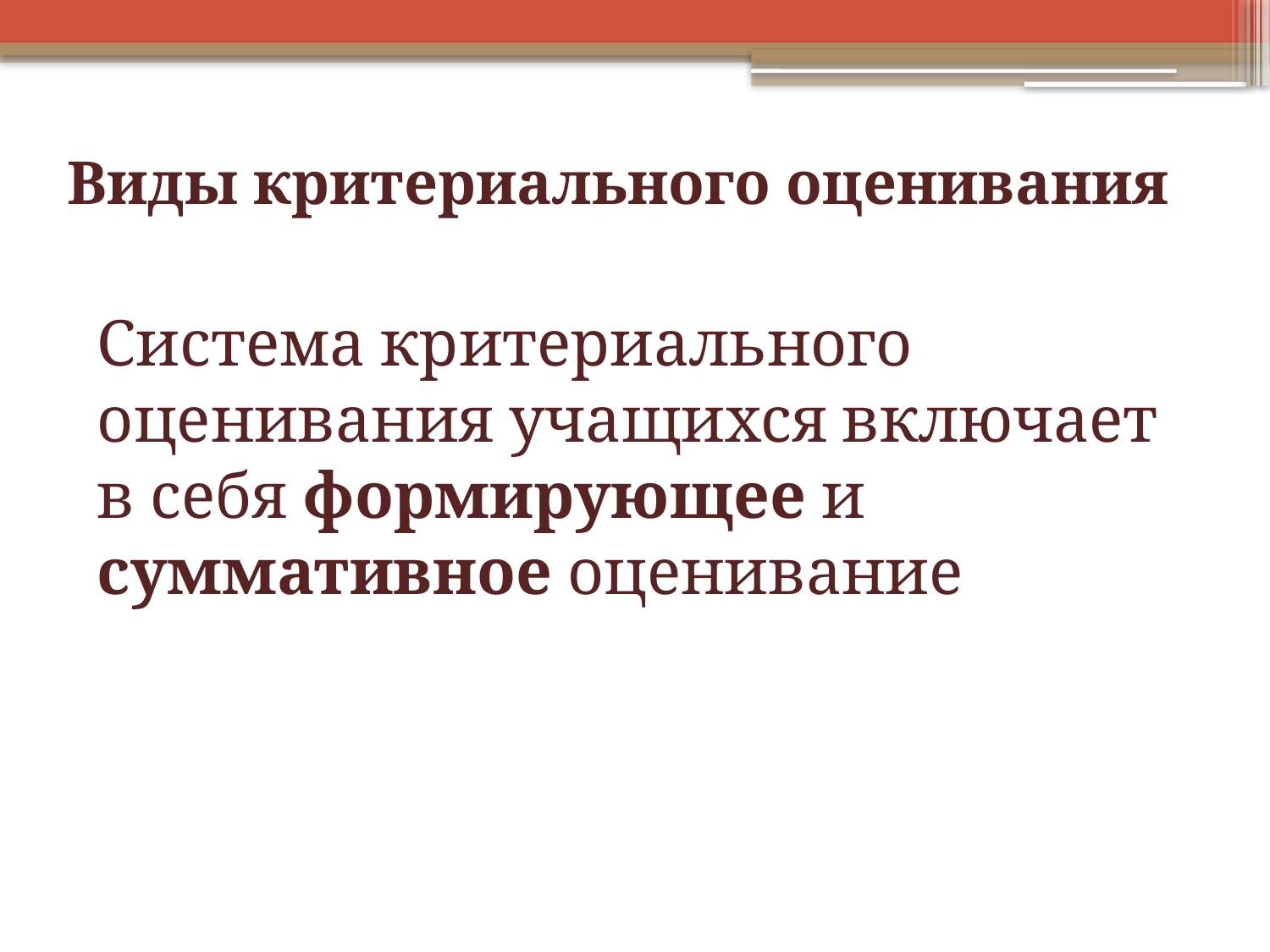

# Виды критериального оценивания
Система критериального оценивания учащихся включает в себя формирующее и суммативное оценивание